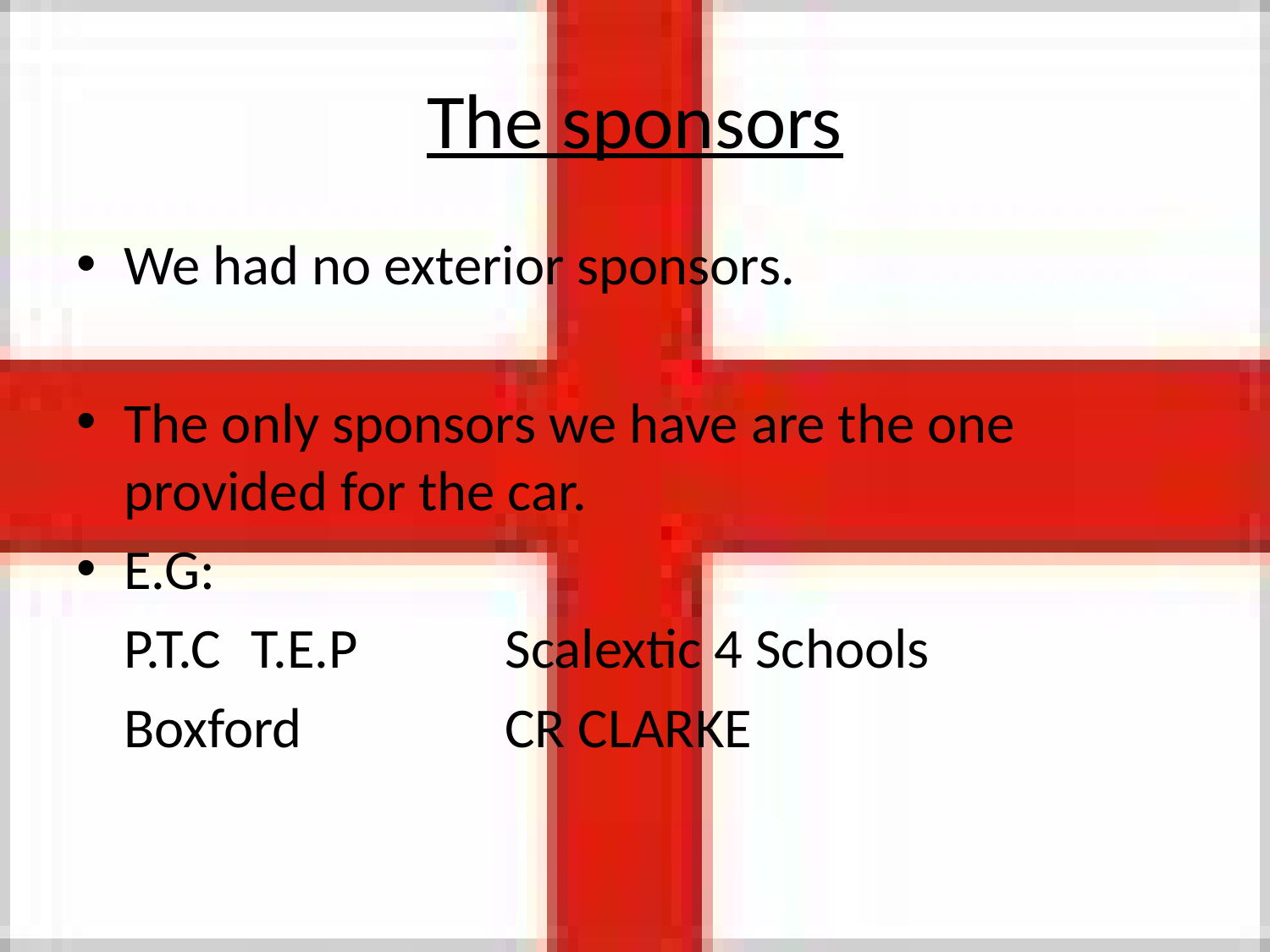

# The sponsors
We had no exterior sponsors.

The only sponsors we have are the one provided for the car.
E.G:
	P.T.C	T.E.P		Scalextic 4 Schools
	Boxford		CR CLARKE